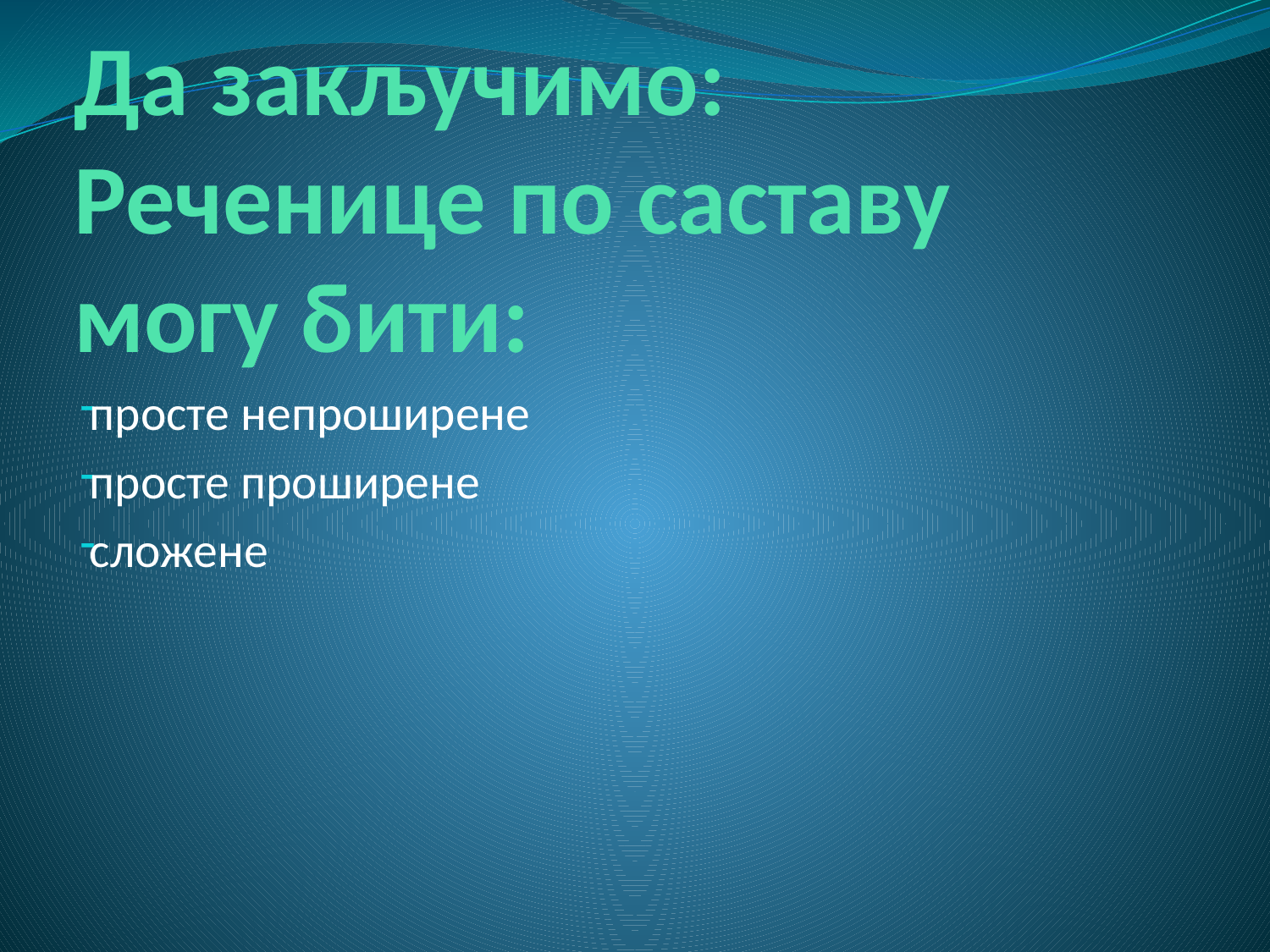

# Да закључимо: Реченице по саставу могу бити:
просте непроширене
просте проширене
сложене